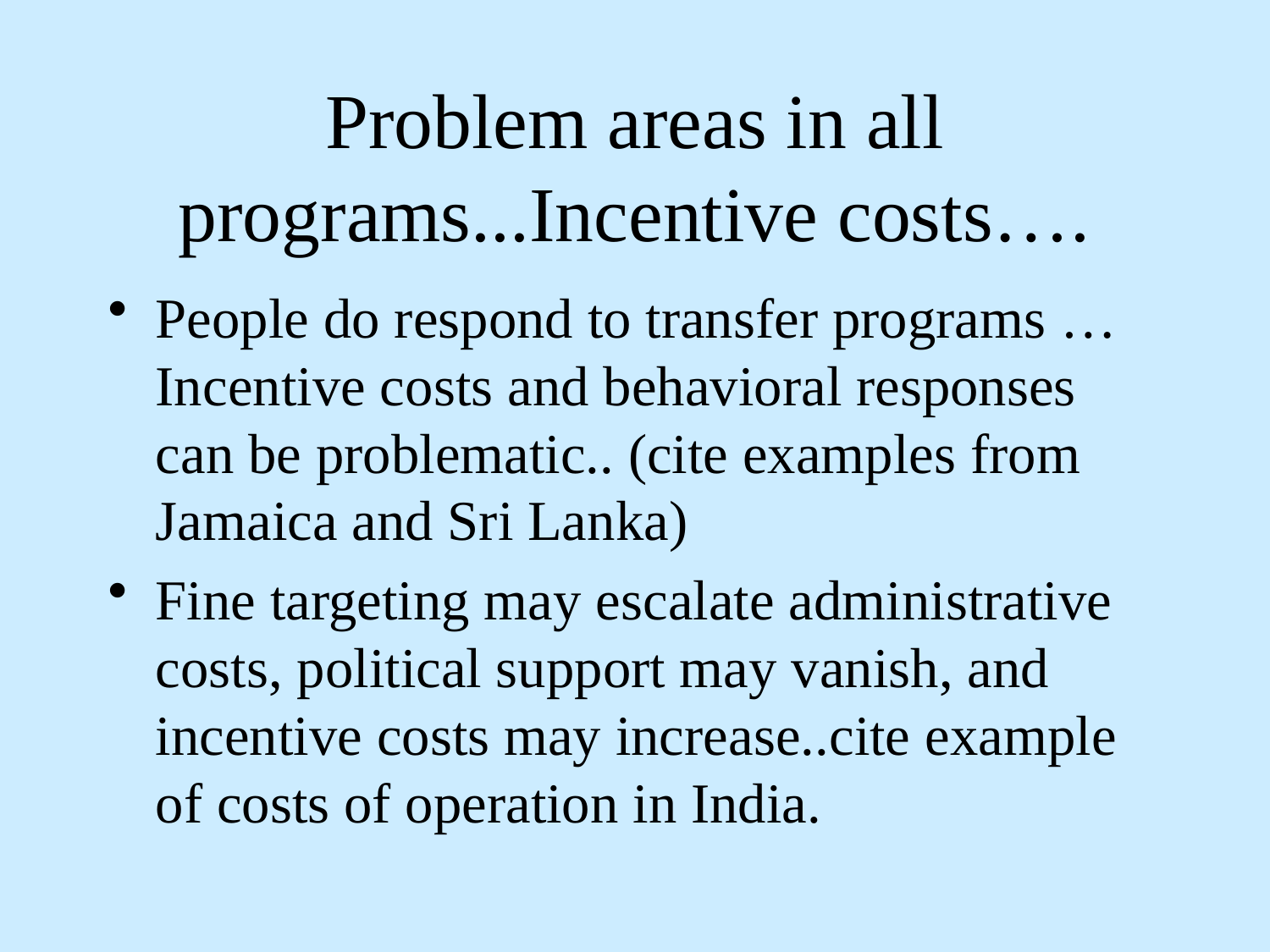

# Problem areas in all programs...Incentive costs….
People do respond to transfer programs … Incentive costs and behavioral responses can be problematic.. (cite examples from Jamaica and Sri Lanka)
Fine targeting may escalate administrative costs, political support may vanish, and incentive costs may increase..cite example of costs of operation in India.